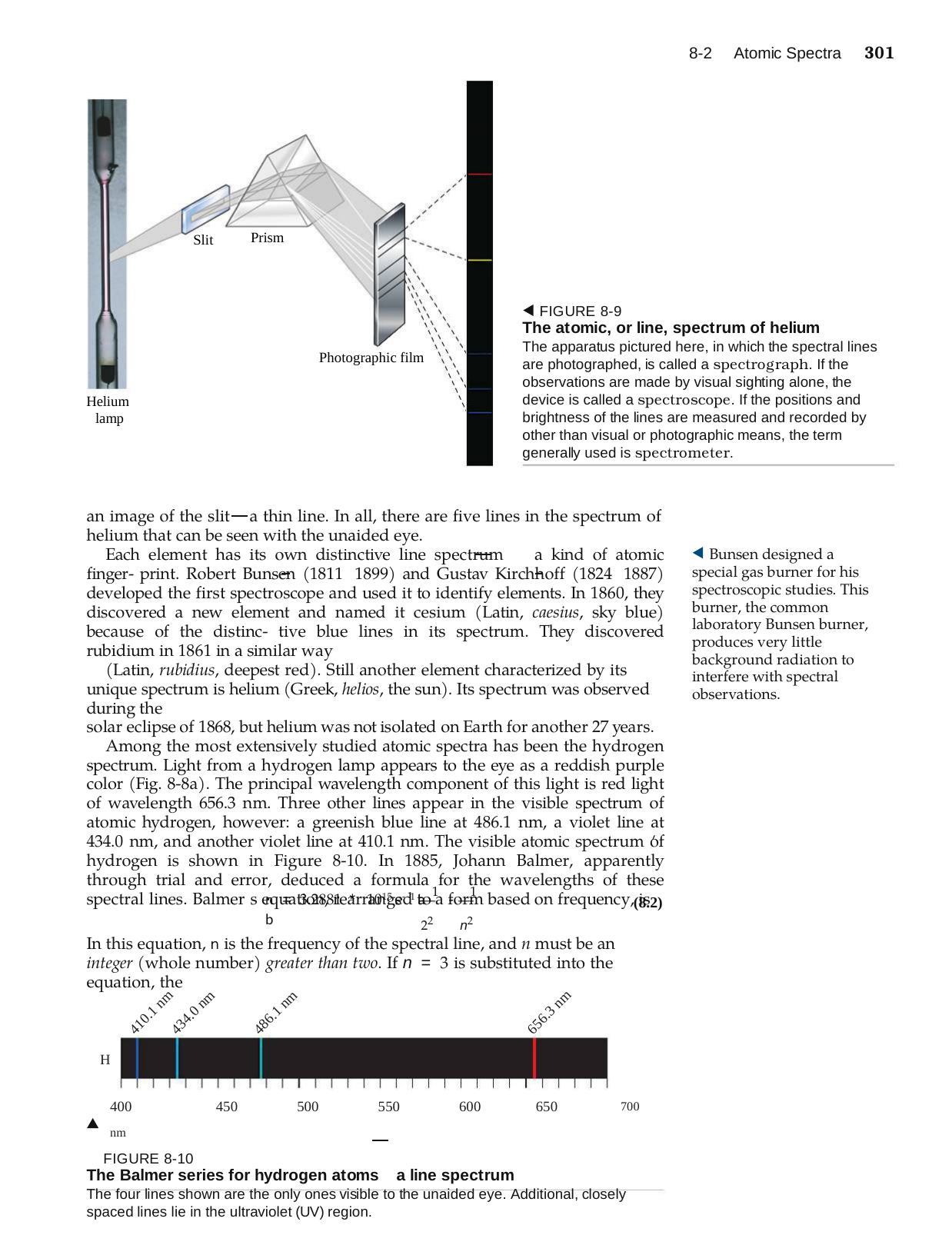

8-2	Atomic Spectra	301
Prism
Slit
FIGURE 8-9
The atomic, or line, spectrum of helium
The apparatus pictured here, in which the spectral lines are photographed, is called a spectrograph. If the observations are made by visual sighting alone, the device is called a spectroscope. If the positions and brightness of the lines are measured and recorded by other than visual or photographic means, the term generally used is spectrometer.

Photographic film
Helium lamp
an image of the slit	a thin line. In all, there are five lines in the spectrum of helium that can be seen with the unaided eye.
Each element has its own distinctive line spectrum    a kind of atomic finger- print. Robert Bunsen (1811  1899) and Gustav Kirchhoff (1824  1887) developed the first spectroscope and used it to identify elements. In 1860, they discovered a new element and named it cesium (Latin, caesius, sky blue) because of the distinc- tive blue lines in its spectrum. They discovered rubidium in 1861 in a similar way
(Latin, rubidius, deepest red). Still another element characterized by its unique spectrum is helium (Greek, helios, the sun). Its spectrum was observed during the
solar eclipse of 1868, but helium was not isolated on Earth for another 27 years.
Among the most extensively studied atomic spectra has been the hydrogen spectrum. Light from a hydrogen lamp appears to the eye as a reddish purple color (Fig. 8-8a). The principal wavelength component of this light is red light of wavelength 656.3 nm. Three other lines appear in the visible spectrum of atomic hydrogen, however: a greenish blue line at 486.1 nm, a violet line at 434.0 nm, and another violet line at 410.1 nm. The visible atomic spectrum of hydrogen is shown in Figure 8-10. In 1885, Johann Balmer, apparently through trial and error, deduced a formula for the wavelengths of these spectral lines. Balmer s equation, rearranged to a form based on frequency, is

Bunsen designed a special gas burner for his spectroscopic studies. This burner, the common laboratory Bunsen burner, produces very little background radiation to interfere with spectral observations.

n  =  3.2881  *  1015 s-1 a  1   -   1 b
(8.2)
22	n2
In this equation, n is the frequency of the spectral line, and n must be an integer (whole number) greater than two. If n  =  3 is substituted into the equation, the
410.1 nm
486.1 nm
434.0 nm
656.3 nm
H

400	450	500	550	600	650	700 nm
 FIGURE 8-10
The Balmer series for hydrogen atoms    a line spectrum
The four lines shown are the only ones visible to the unaided eye. Additional, closely spaced lines lie in the ultraviolet (UV) region.